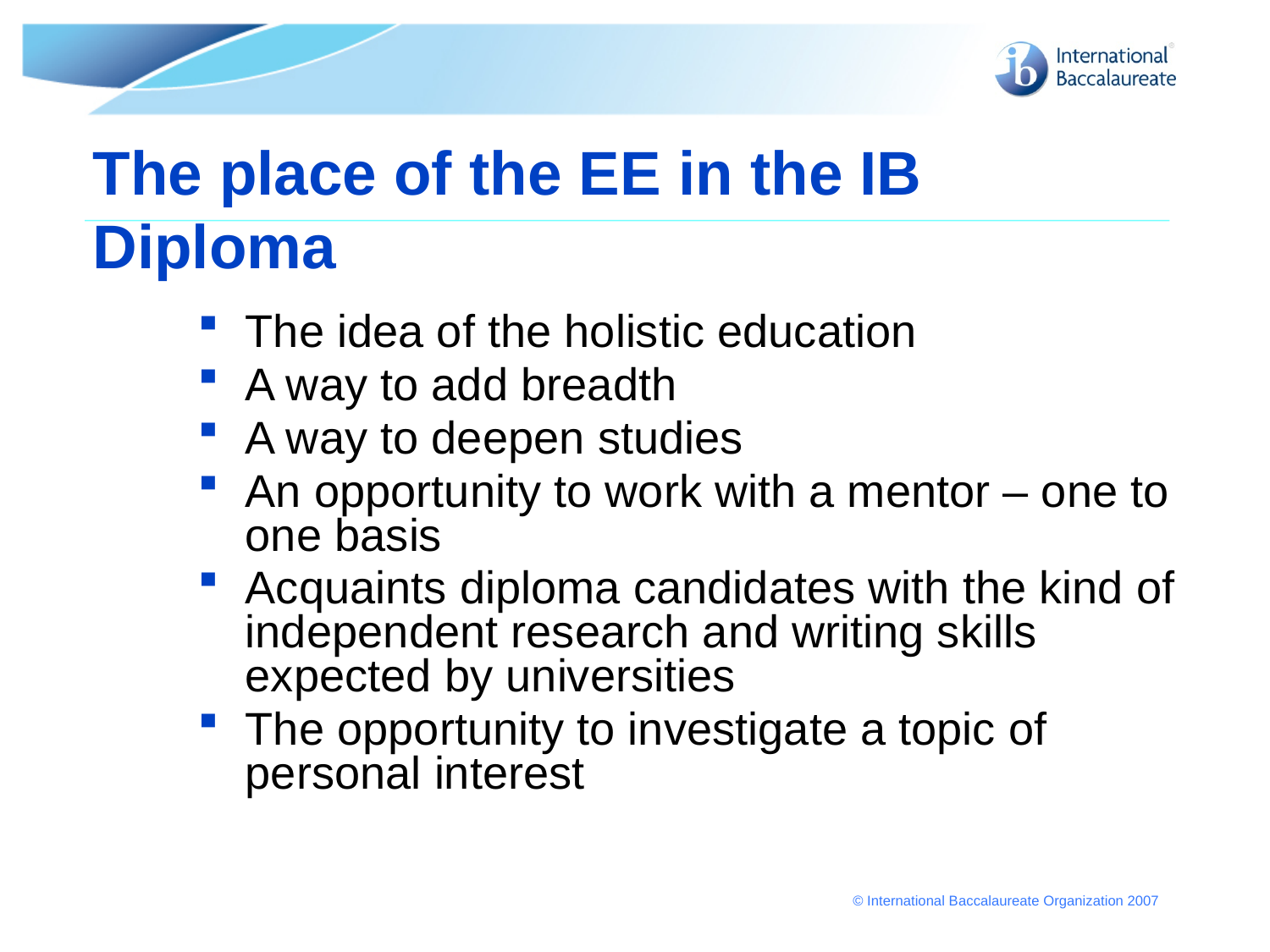

# The place of the EE in the IB Diploma
The idea of the holistic education
A way to add breadth
A way to deepen studies
An opportunity to work with a mentor – one to one basis
Acquaints diploma candidates with the kind of independent research and writing skills expected by universities
The opportunity to investigate a topic of personal interest